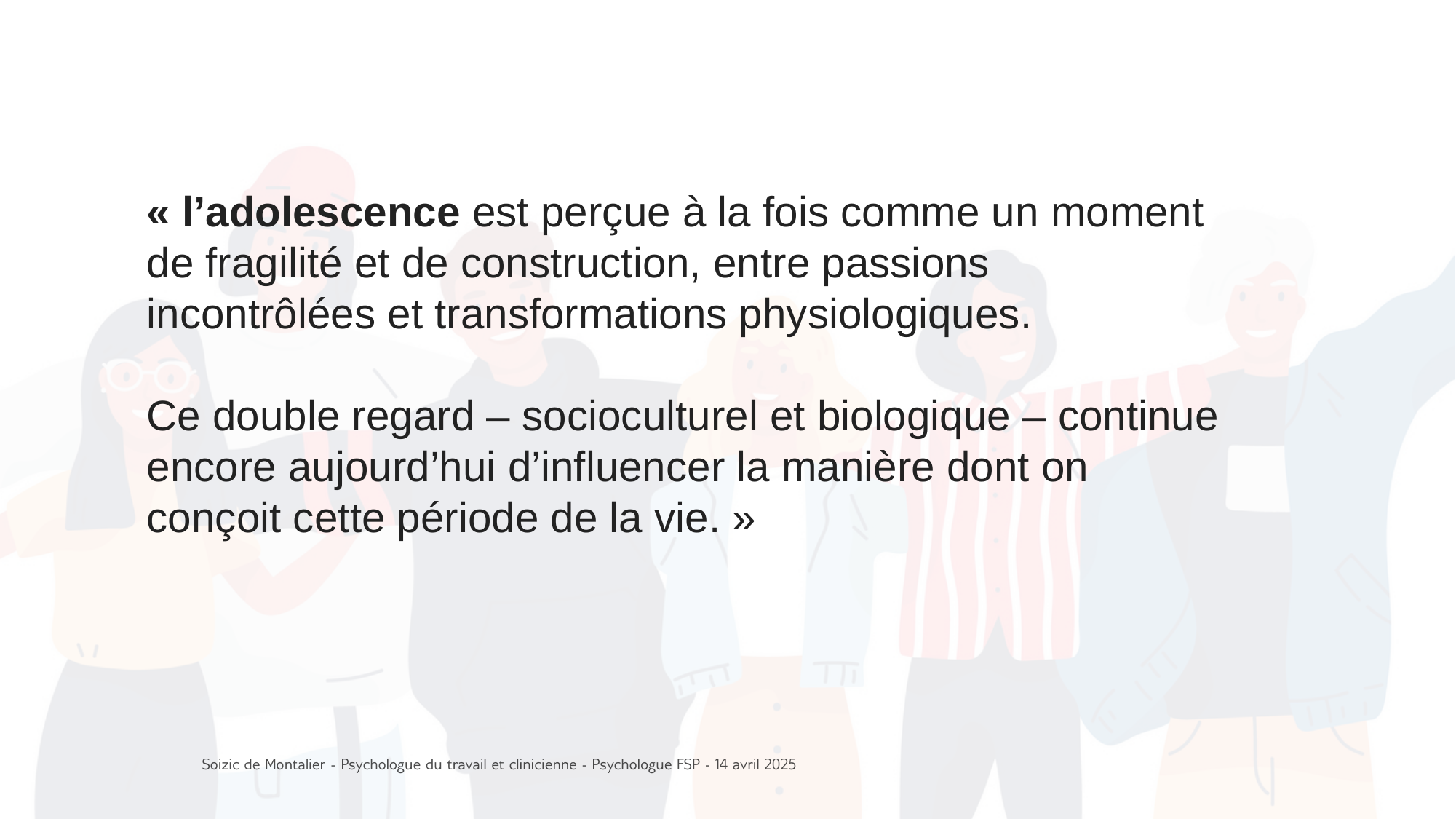

« l’adolescence est perçue à la fois comme un moment de fragilité et de construction, entre passions incontrôlées et transformations physiologiques.

Ce double regard – socioculturel et biologique – continue encore aujourd’hui d’influencer la manière dont on conçoit cette période de la vie. »
Soizic de Montalier - Psychologue du travail et clinicienne - Psychologue FSP - 14 avril 2025